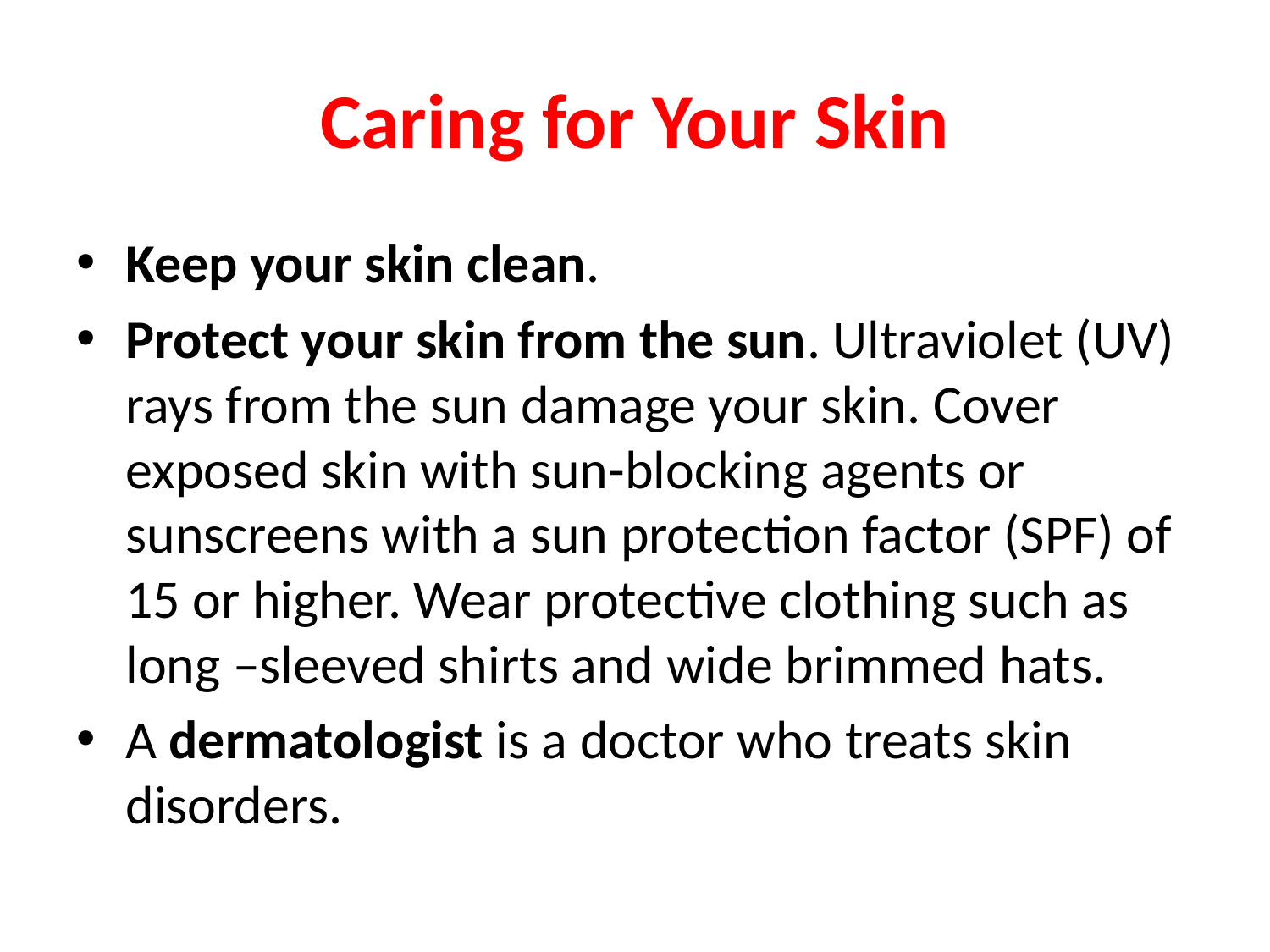

# Caring for Your Skin
Keep your skin clean.
Protect your skin from the sun. Ultraviolet (UV) rays from the sun damage your skin. Cover exposed skin with sun-blocking agents or sunscreens with a sun protection factor (SPF) of 15 or higher. Wear protective clothing such as long –sleeved shirts and wide brimmed hats.
A dermatologist is a doctor who treats skin disorders.